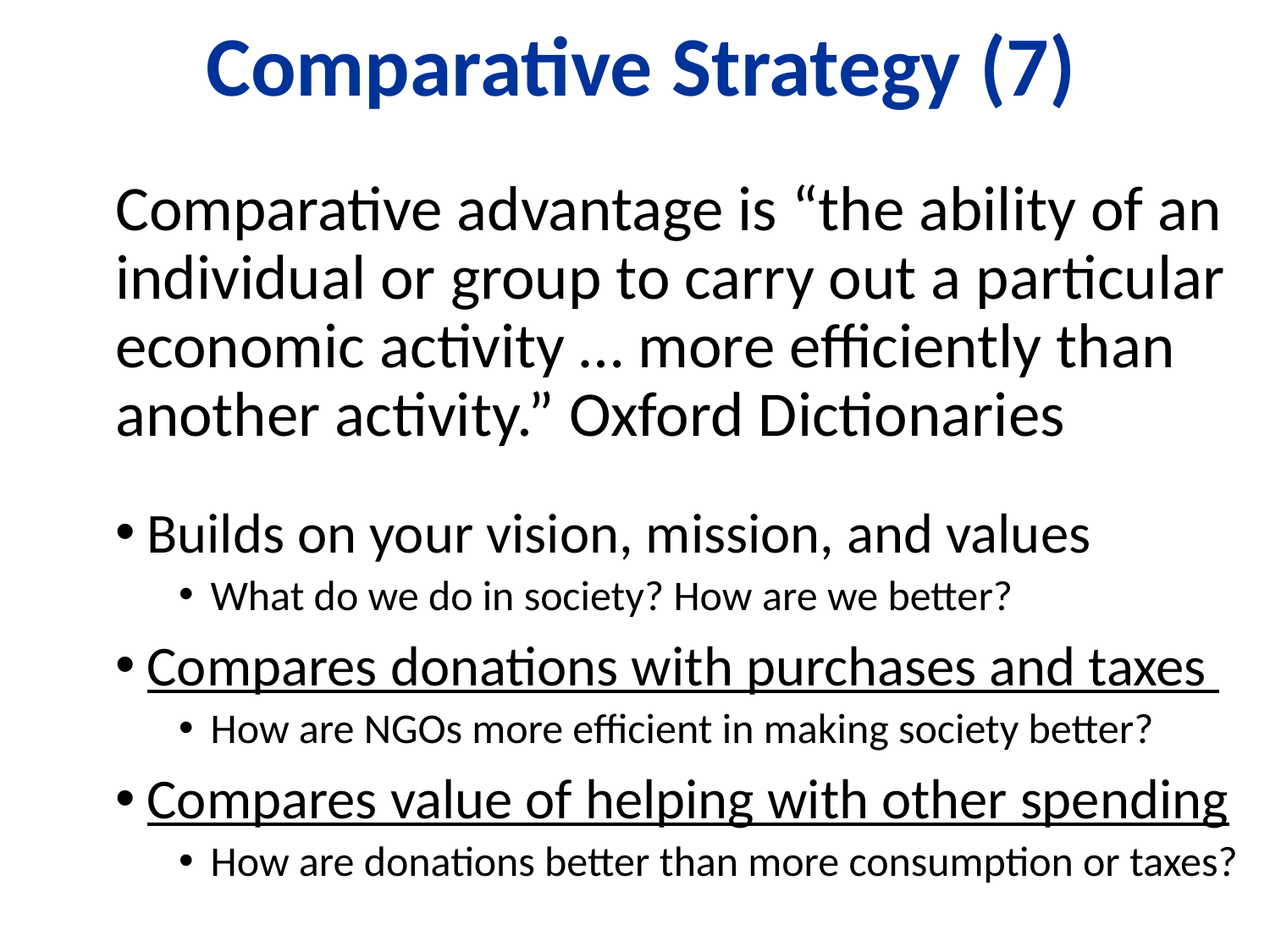

# Comparative Strategy (7)
Comparative advantage is “the ability of an individual or group to carry out a particular economic activity … more efficiently than another activity.” Oxford Dictionaries

Builds on your vision, mission, and values
What do we do in society? How are we better?
Compares donations with purchases and taxes
How are NGOs more efficient in making society better?
Compares value of helping with other spending
How are donations better than more consumption or taxes?